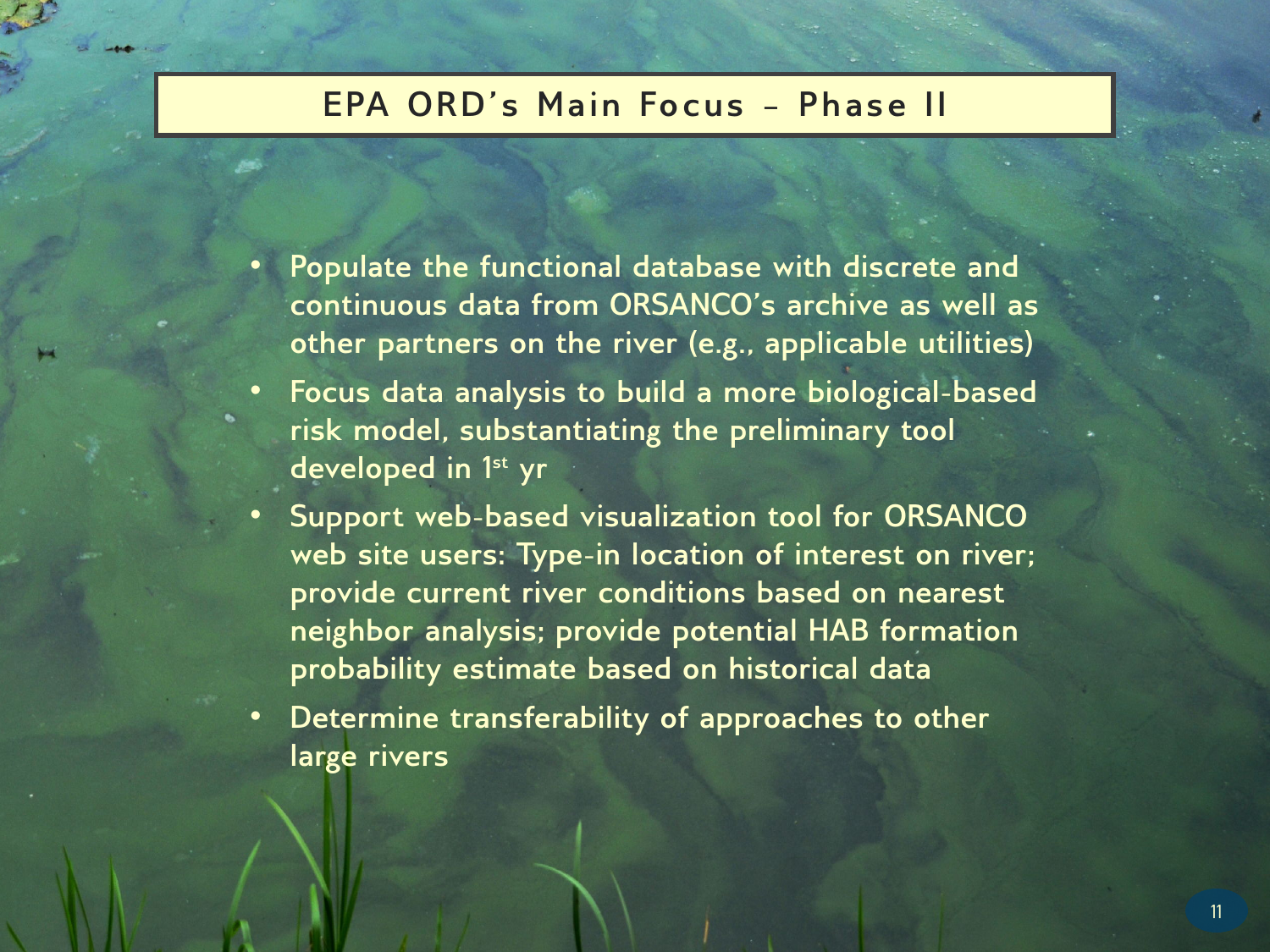

# EPA ORD’s Main Focus – Phase II
Populate the functional database with discrete and continuous data from ORSANCO’s archive as well as other partners on the river (e.g., applicable utilities)
Focus data analysis to build a more biological-based risk model, substantiating the preliminary tool developed in 1st yr
Support web-based visualization tool for ORSANCO web site users: Type-in location of interest on river; provide current river conditions based on nearest neighbor analysis; provide potential HAB formation probability estimate based on historical data
Determine transferability of approaches to other large rivers

11